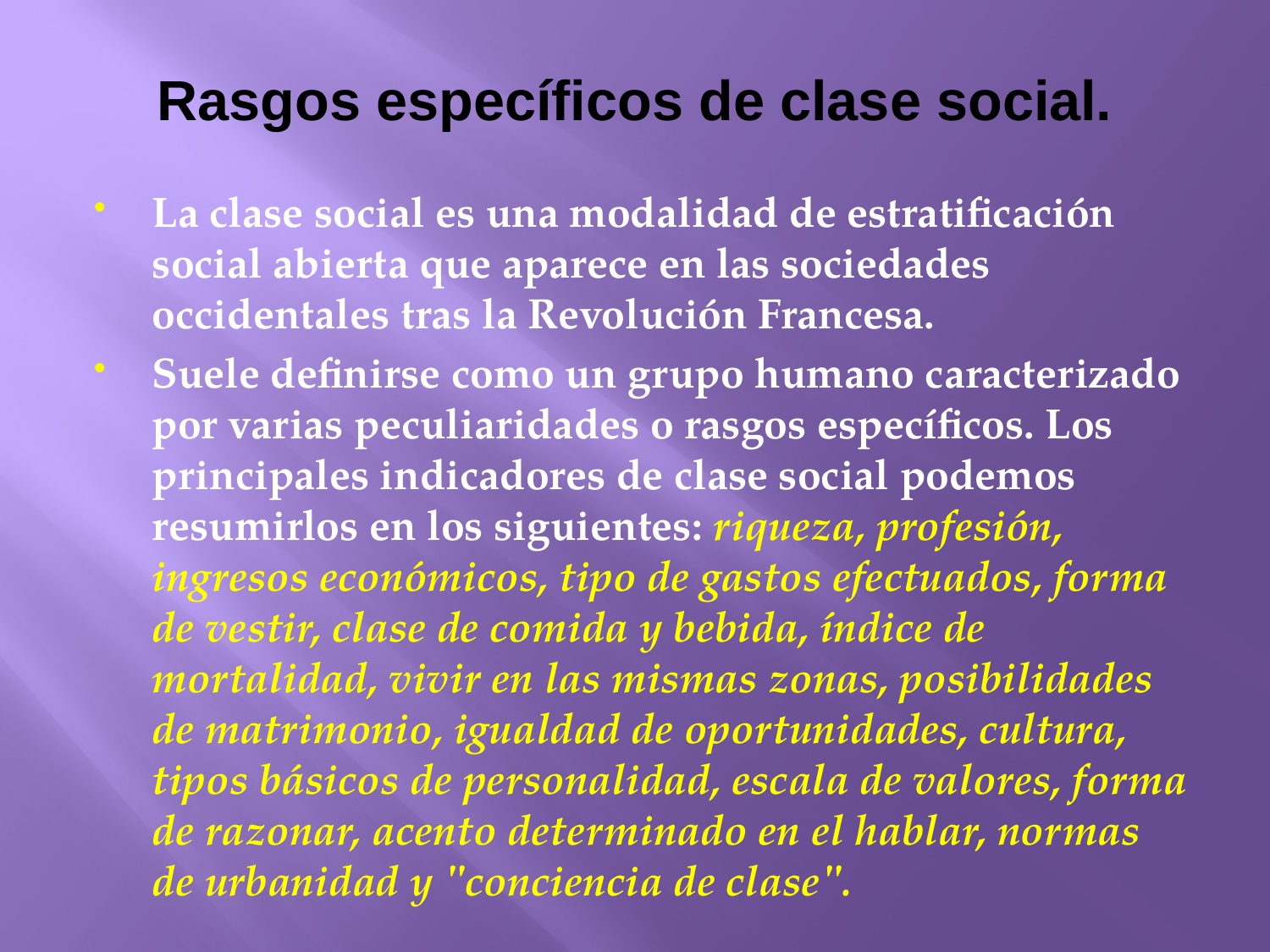

# Rasgos específicos de clase social.
La clase social es una modalidad de estratificación social abierta que aparece en las sociedades occidentales tras la Revolución Francesa.
Suele definirse como un grupo humano caracterizado por varias peculiaridades o rasgos específicos. Los principales indicadores de clase social podemos resumirlos en los siguientes: riqueza, profesión, ingresos económicos, tipo de gastos efectuados, forma de vestir, clase de comida y bebida, índice de mortalidad, vivir en las mismas zonas, posibilidades de matrimonio, igualdad de oportunidades, cultura, tipos básicos de personalidad, escala de valores, forma de razonar, acento determinado en el hablar, normas de urbanidad y "conciencia de clase".